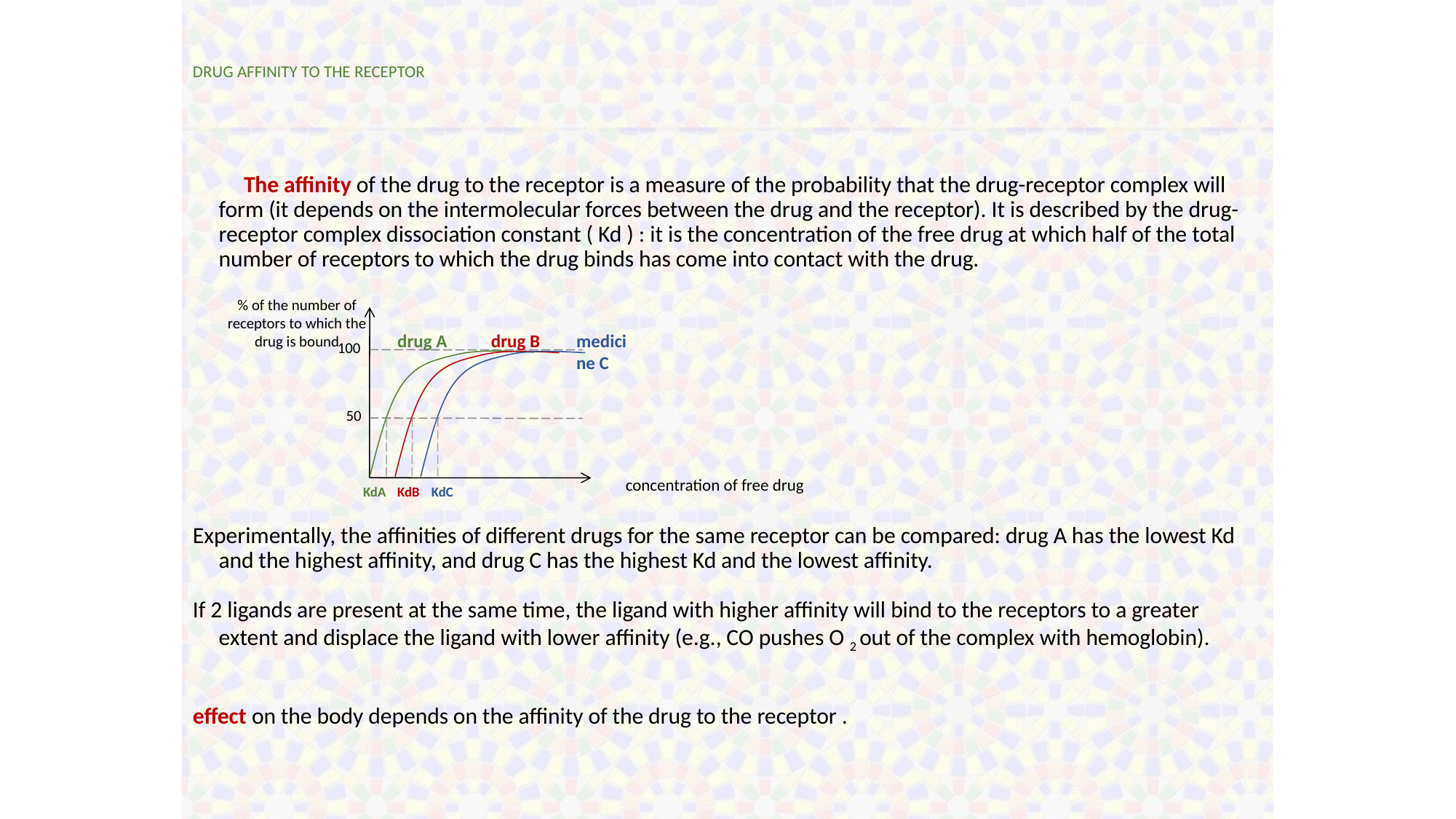

# DRUG AFFINITY TO THE RECEPTOR

          The affinity of the drug to the receptor is a measure of the probability that the drug-receptor complex will form (it depends on the intermolecular forces between the drug and the receptor). It is described by the drug-receptor complex dissociation constant ( Kd ) : it is the concentration of the free drug at which half of the total number of receptors to which the drug binds has come into contact with the drug.

Experimentally, the affinities of different drugs for the same receptor can be compared: drug A has the lowest Kd and the highest affinity, and drug C has the highest Kd and the lowest affinity.

If 2 ligands are present at the same time, the ligand with higher affinity will bind to the receptors to a greater extent and displace the ligand with lower affinity (e.g., CO pushes O 2 out of the complex with hemoglobin).

effect on the body depends on the affinity of the drug to the receptor .

% of the number of receptors to which the drug is bound
drug A
drug B
medicine C
100

50
concentration of free drug
KdA
KdB
KdC